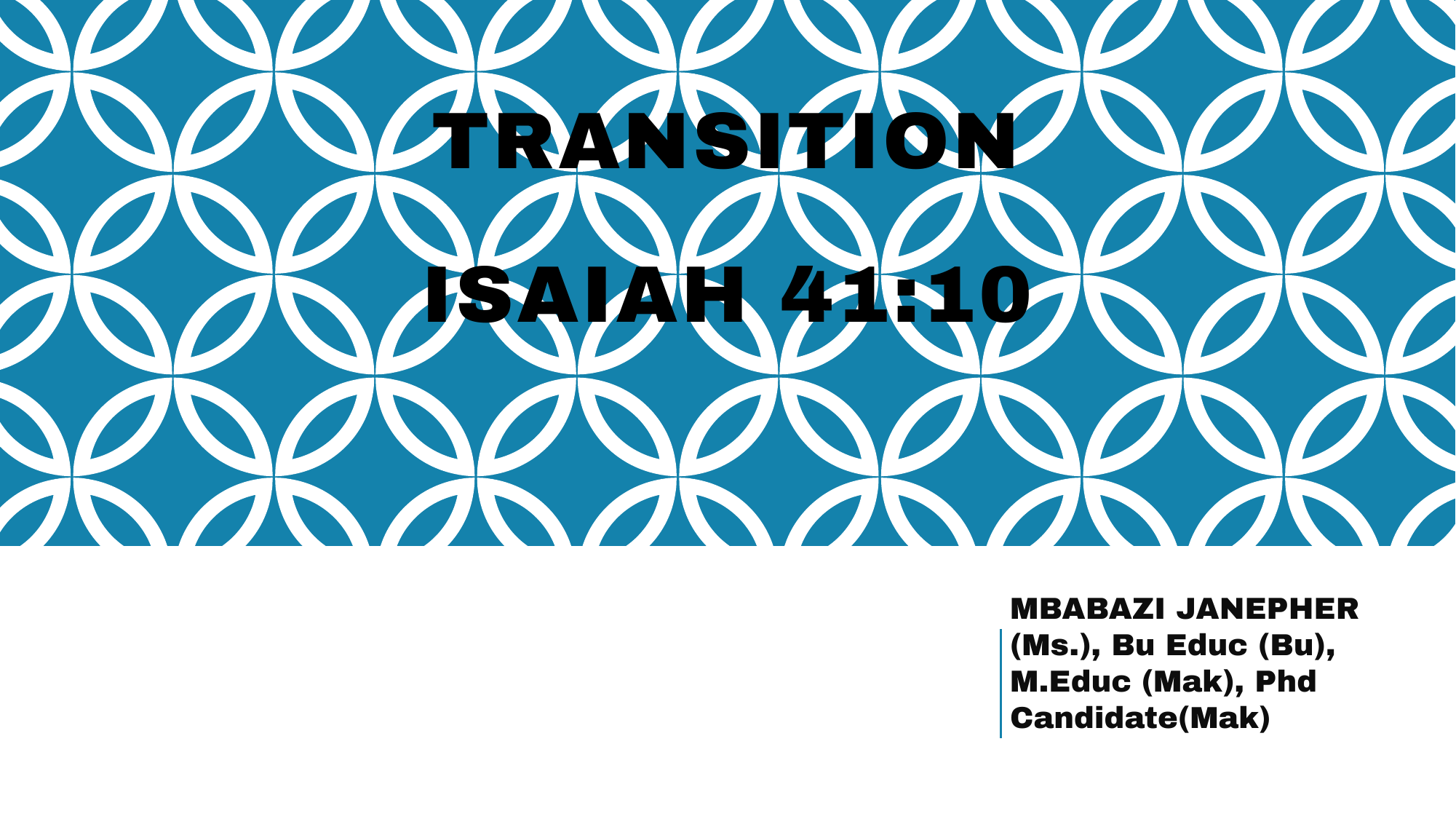

# TRANSITION ISAIAH 41:10
MBABAZI JANEPHER (Ms.), Bu Educ (Bu), M.Educ (Mak), Phd Candidate(Mak)